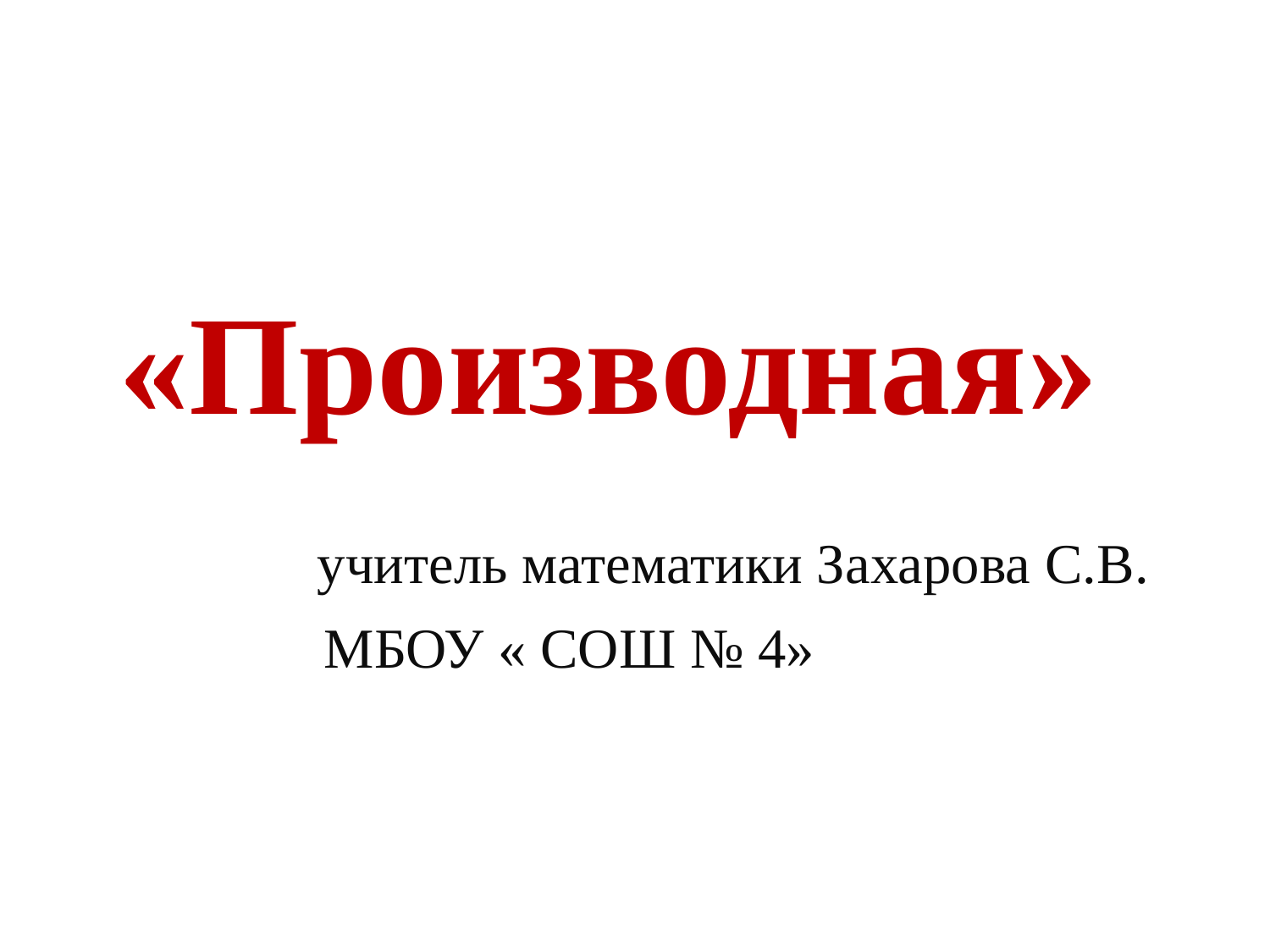

# «Производная» учитель математики Захарова С.В. МБОУ « СОШ № 4»